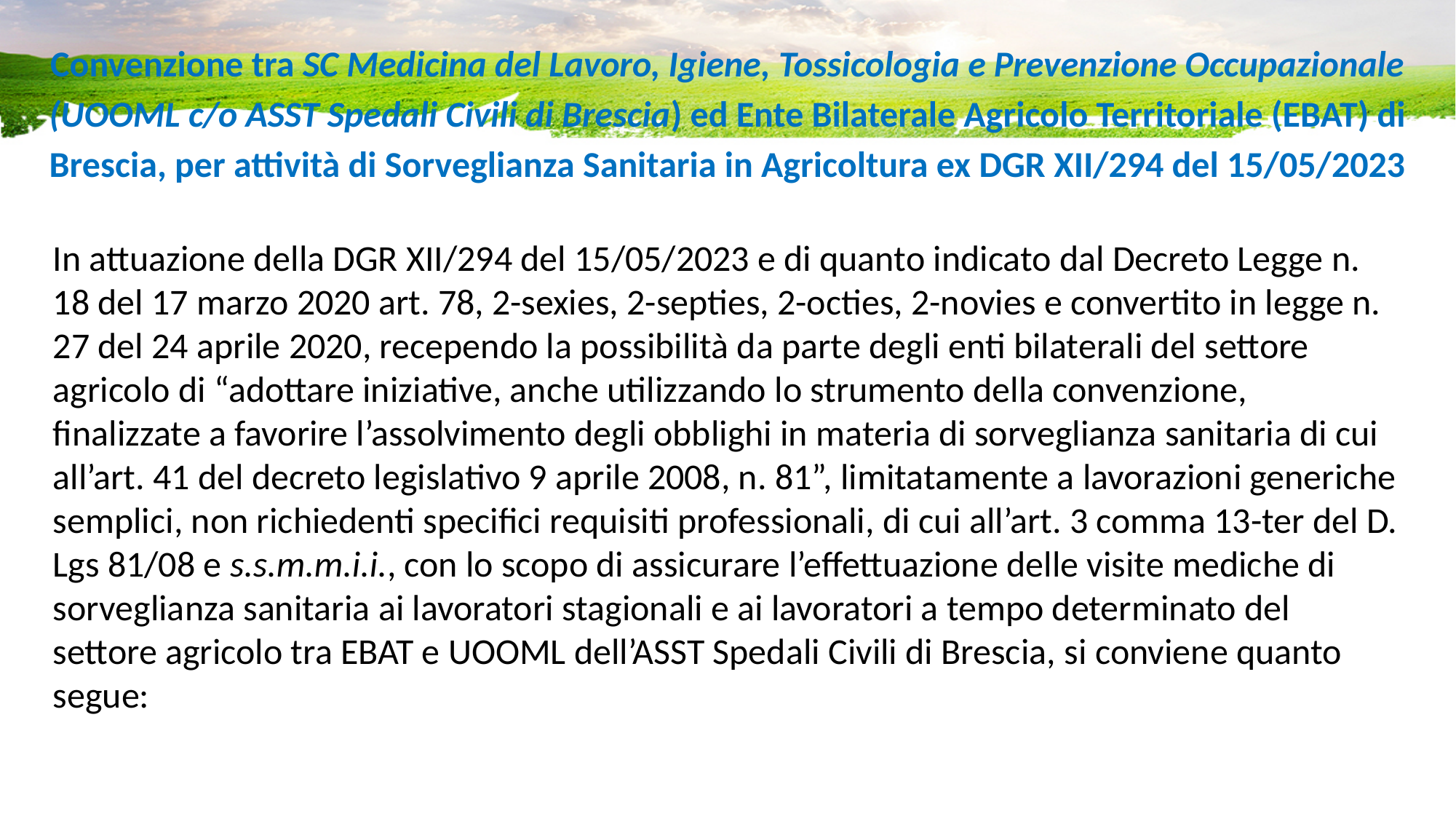

# Convenzione tra SC Medicina del Lavoro, Igiene, Tossicologia e Prevenzione Occupazionale (UOOML c/o ASST Spedali Civili di Brescia) ed Ente Bilaterale Agricolo Territoriale (EBAT) di Brescia, per attività di Sorveglianza Sanitaria in Agricoltura ex DGR XII/294 del 15/05/2023
In attuazione della DGR XII/294 del 15/05/2023 e di quanto indicato dal Decreto Legge n. 18 del 17 marzo 2020 art. 78, 2-sexies, 2-septies, 2-octies, 2-novies e convertito in legge n. 27 del 24 aprile 2020, recependo la possibilità da parte degli enti bilaterali del settore agricolo di “adottare iniziative, anche utilizzando lo strumento della convenzione, finalizzate a favorire l’assolvimento degli obblighi in materia di sorveglianza sanitaria di cui all’art. 41 del decreto legislativo 9 aprile 2008, n. 81”, limitatamente a lavorazioni generiche semplici, non richiedenti specifici requisiti professionali, di cui all’art. 3 comma 13-ter del D. Lgs 81/08 e s.s.m.m.i.i., con lo scopo di assicurare l’effettuazione delle visite mediche di sorveglianza sanitaria ai lavoratori stagionali e ai lavoratori a tempo determinato del settore agricolo tra EBAT e UOOML dell’ASST Spedali Civili di Brescia, si conviene quanto segue: